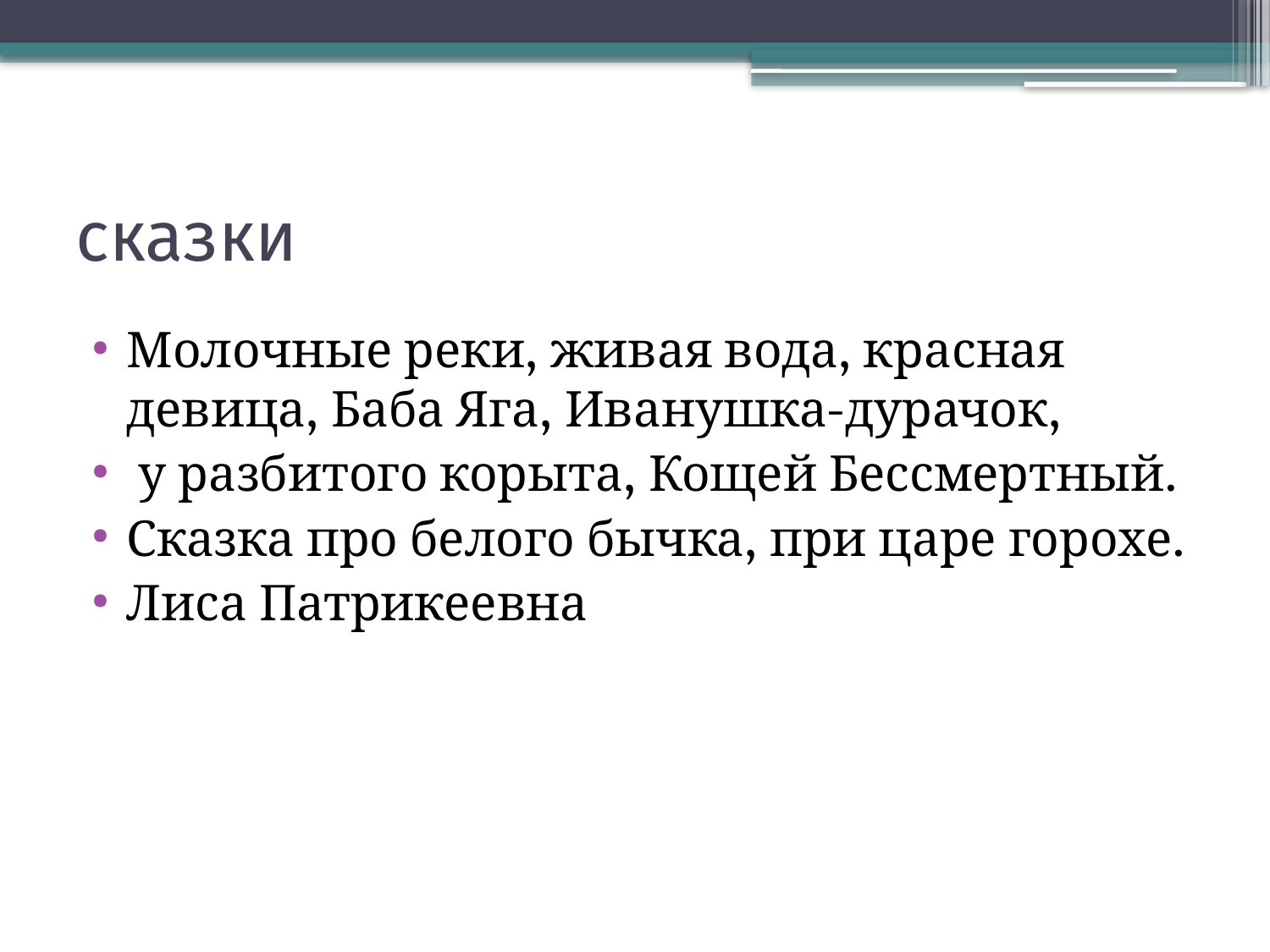

# сказки
Молочные реки, живая вода, красная девица, Баба Яга, Иванушка-дурачок,
 у разбитого корыта, Кощей Бессмертный.
Сказка про белого бычка, при царе горохе.
Лиса Патрикеевна